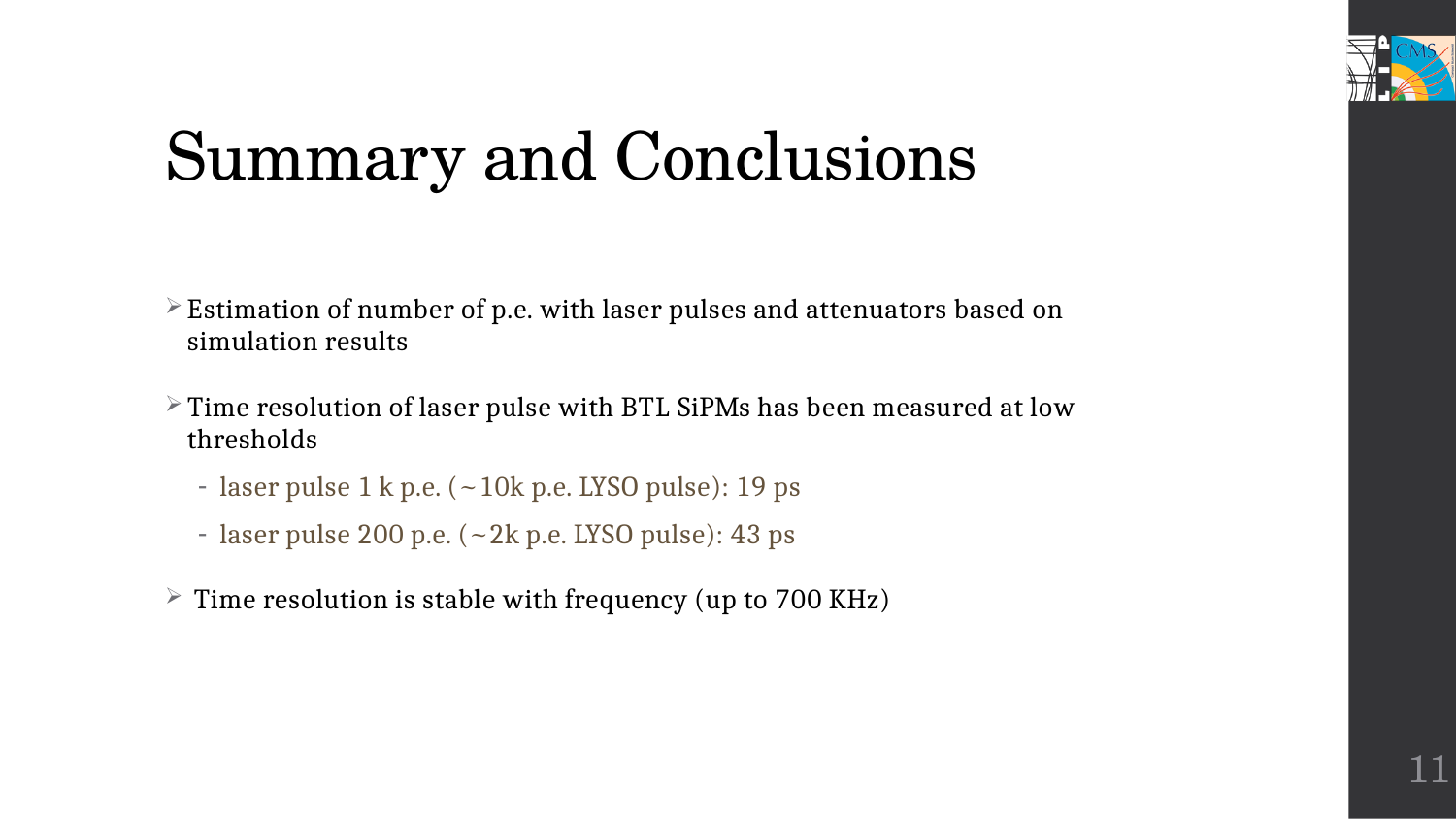

# Summary and Conclusions

Estimation of number of p.e. with laser pulses and attenuators based on simulation results
Time resolution of laser pulse with BTL SiPMs has been measured at low thresholds
laser pulse 1 k p.e. (~10k p.e. LYSO pulse): 19 ps
laser pulse 200 p.e. (~2k p.e. LYSO pulse): 43 ps
 Time resolution is stable with frequency (up to 700 KHz)

11